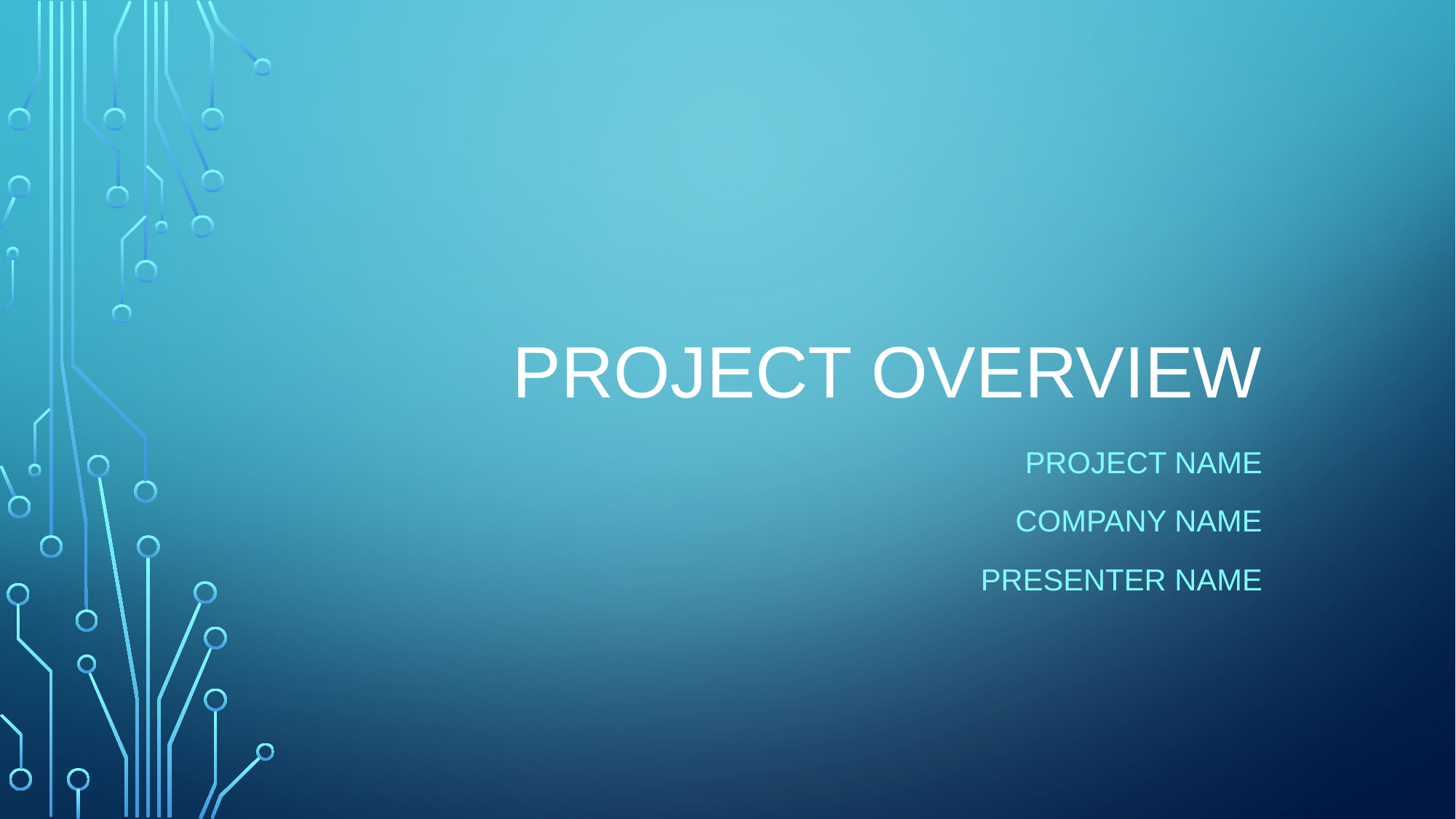

# Project overview
Project Name
Company Name
Presenter Name